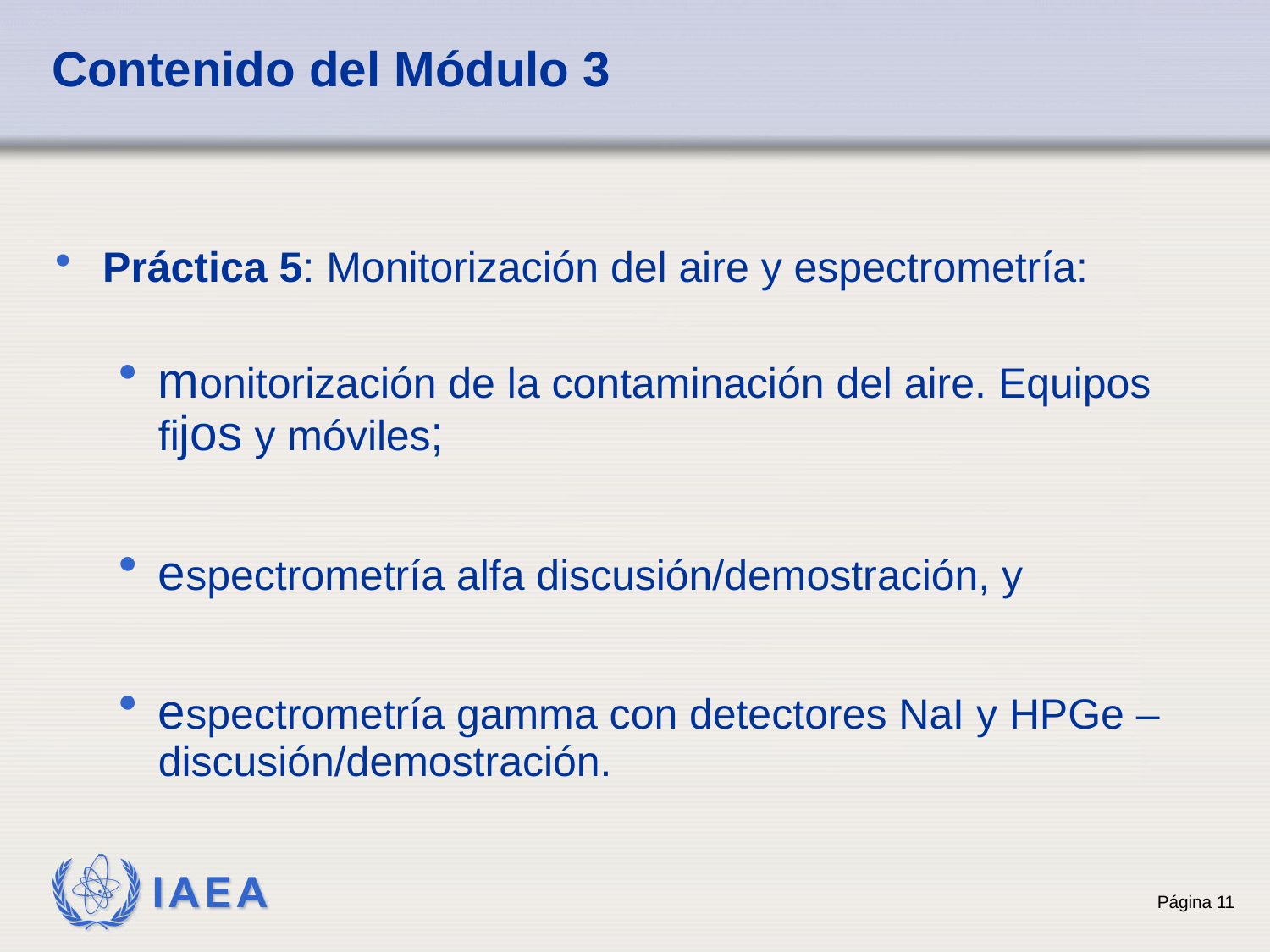

# Contenido del Módulo 3

Práctica 5: Monitorización del aire y espectrometría:

monitorización de la contaminación del aire. Equipos fijos y móviles;

espectrometría alfa discusión/demostración, y

espectrometría gamma con detectores NaI y HPGe –  discusión/demostración.
11